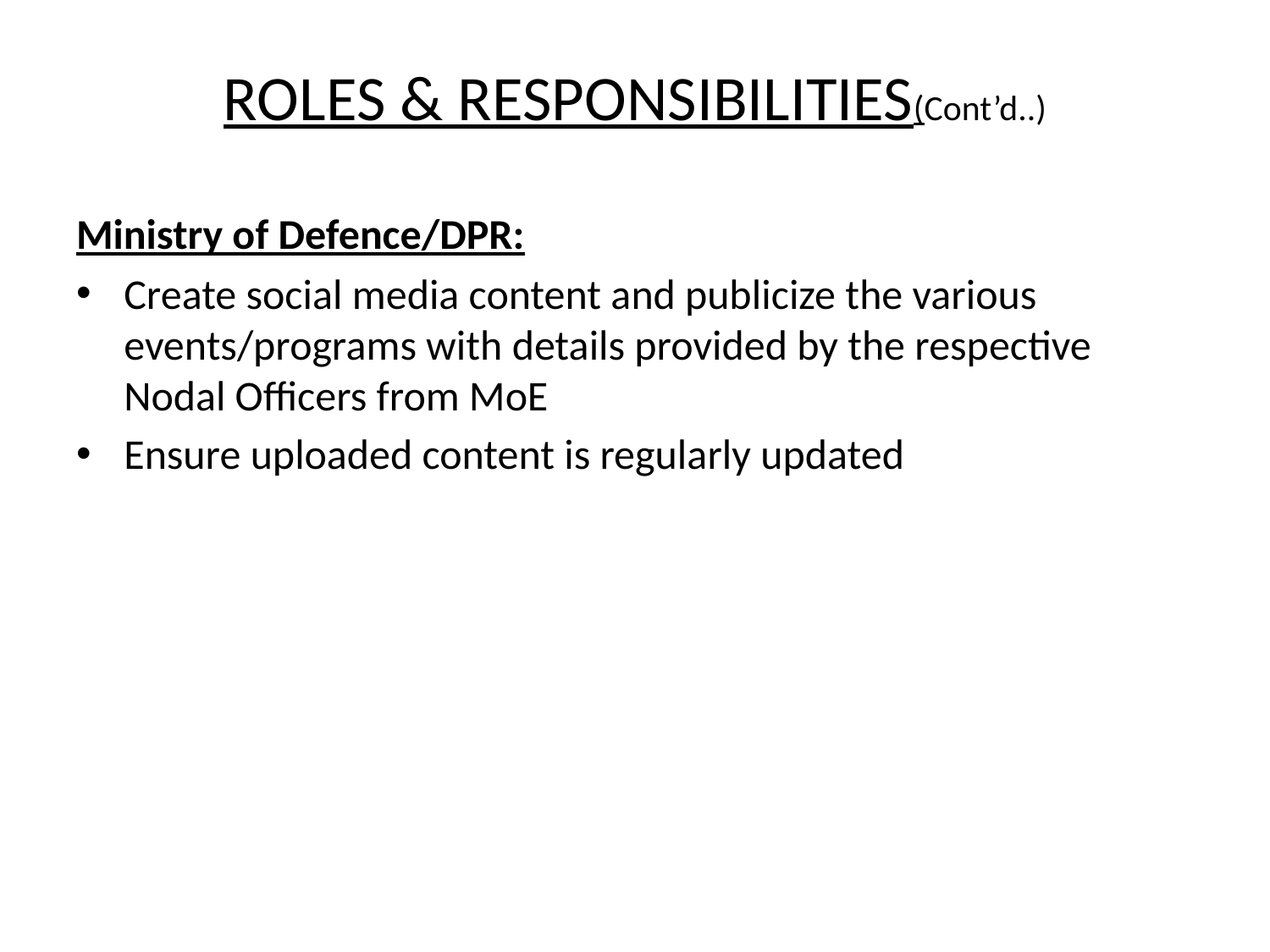

# ROLES & RESPONSIBILITIES(Cont’d..)
Ministry of Defence/DPR:
Create social media content and publicize the various events/programs with details provided by the respective Nodal Officers from MoE
Ensure uploaded content is regularly updated